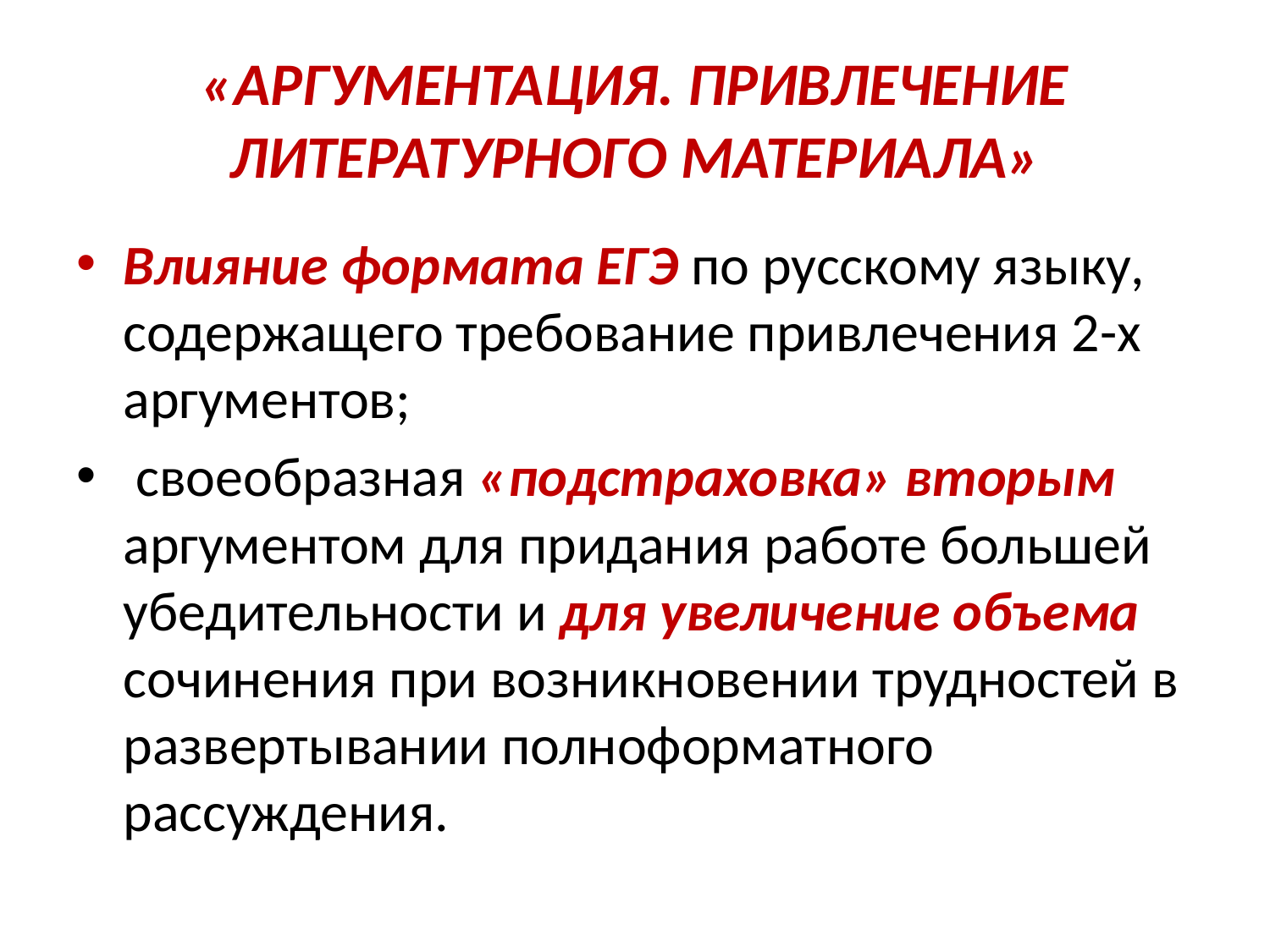

# «АРГУМЕНТАЦИЯ. ПРИВЛЕЧЕНИЕ ЛИТЕРАТУРНОГО МАТЕРИАЛА»
Влияние формата ЕГЭ по русскому языку, содержащего требование привлечения 2-х аргументов;
 своеобразная «подстраховка» вторым аргументом для придания работе большей убедительности и для увеличение объема сочинения при возникновении трудностей в развертывании полноформатного рассуждения.